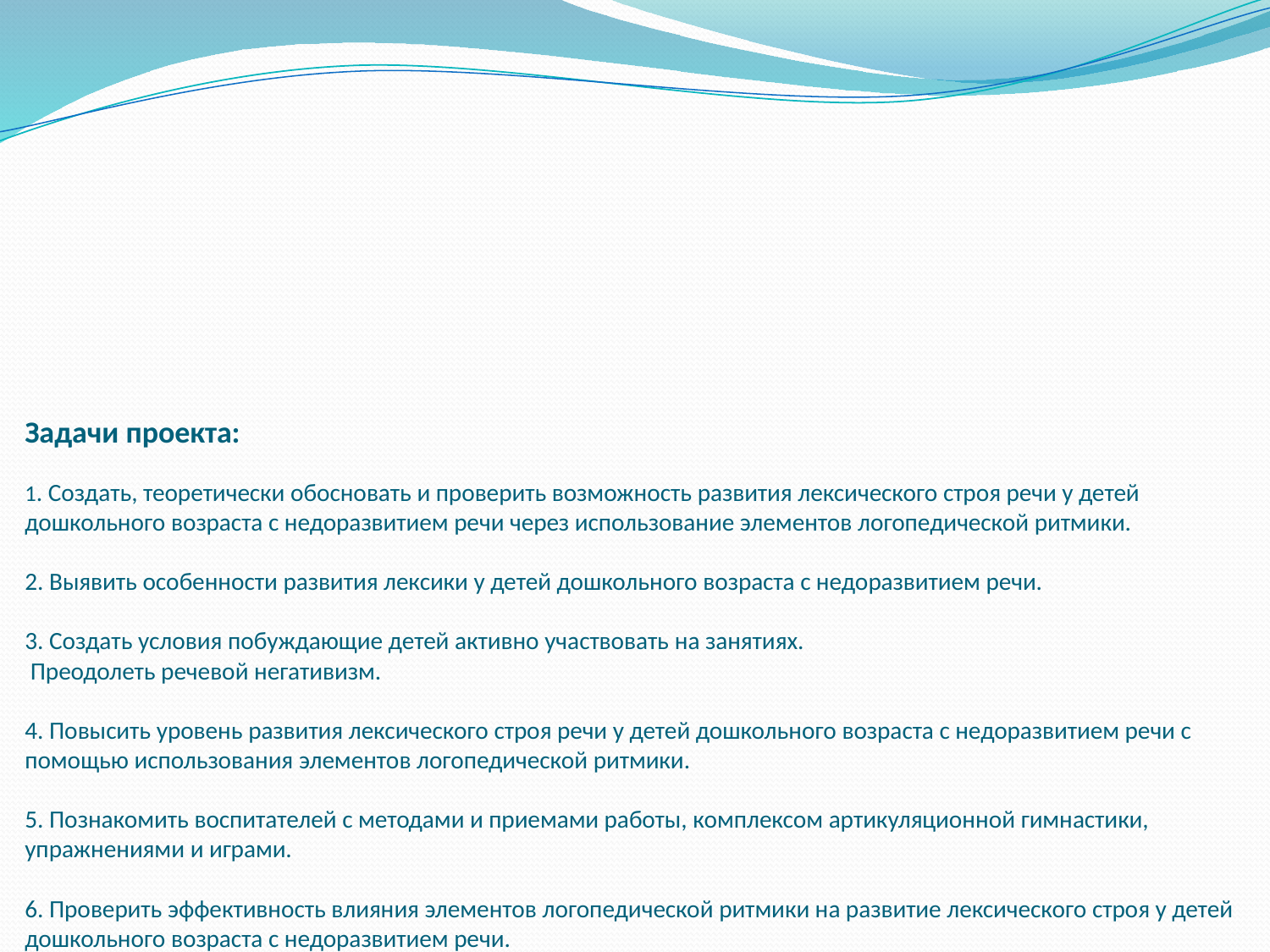

# Задачи проекта: 1. Создать, теоретически обосновать и проверить возможность развития лексического строя речи у детей дошкольного возраста с недоразвитием речи через использование элементов логопедической ритмики. 2. Выявить особенности развития лексики у детей дошкольного возраста с недоразвитием речи. 3. Создать условия побуждающие детей активно участвовать на занятиях. Преодолеть речевой негативизм. 4. Повысить уровень развития лексического строя речи у детей дошкольного возраста с недоразвитием речи с помощью использования элементов логопедической ритмики.   5. Познакомить воспитателей с методами и приемами работы, комплексом артикуляционной гимнастики, упражнениями и играми. 6. Проверить эффективность влияния элементов логопедической ритмики на развитие лексического строя у детей дошкольного возраста с недоразвитием речи.